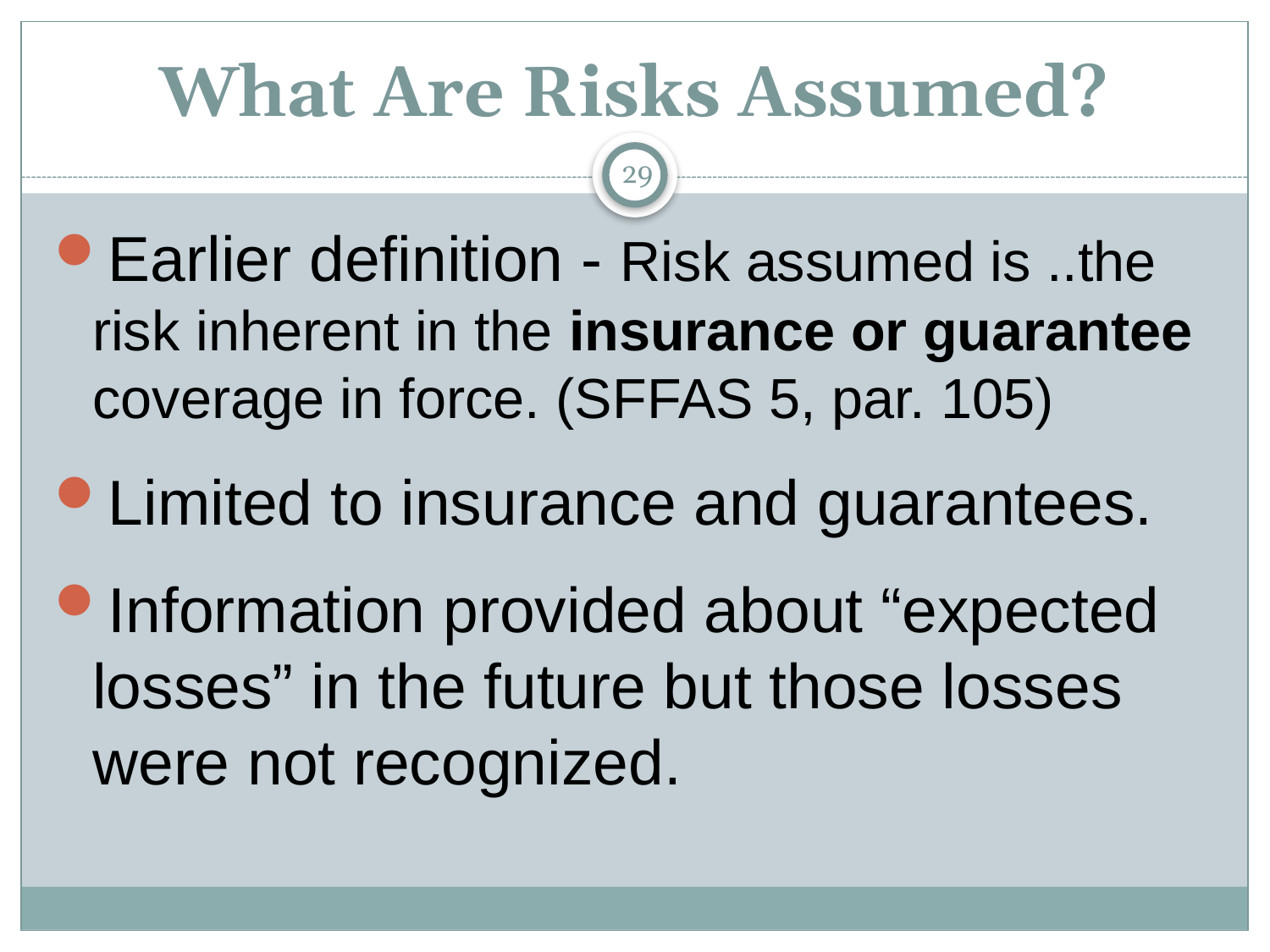

# What Are Risks Assumed?
29
Earlier definition - Risk assumed is ..the risk inherent in the insurance or guarantee coverage in force. (SFFAS 5, par. 105)
Limited to insurance and guarantees.
Information provided about “expected losses” in the future but those losses were not recognized.